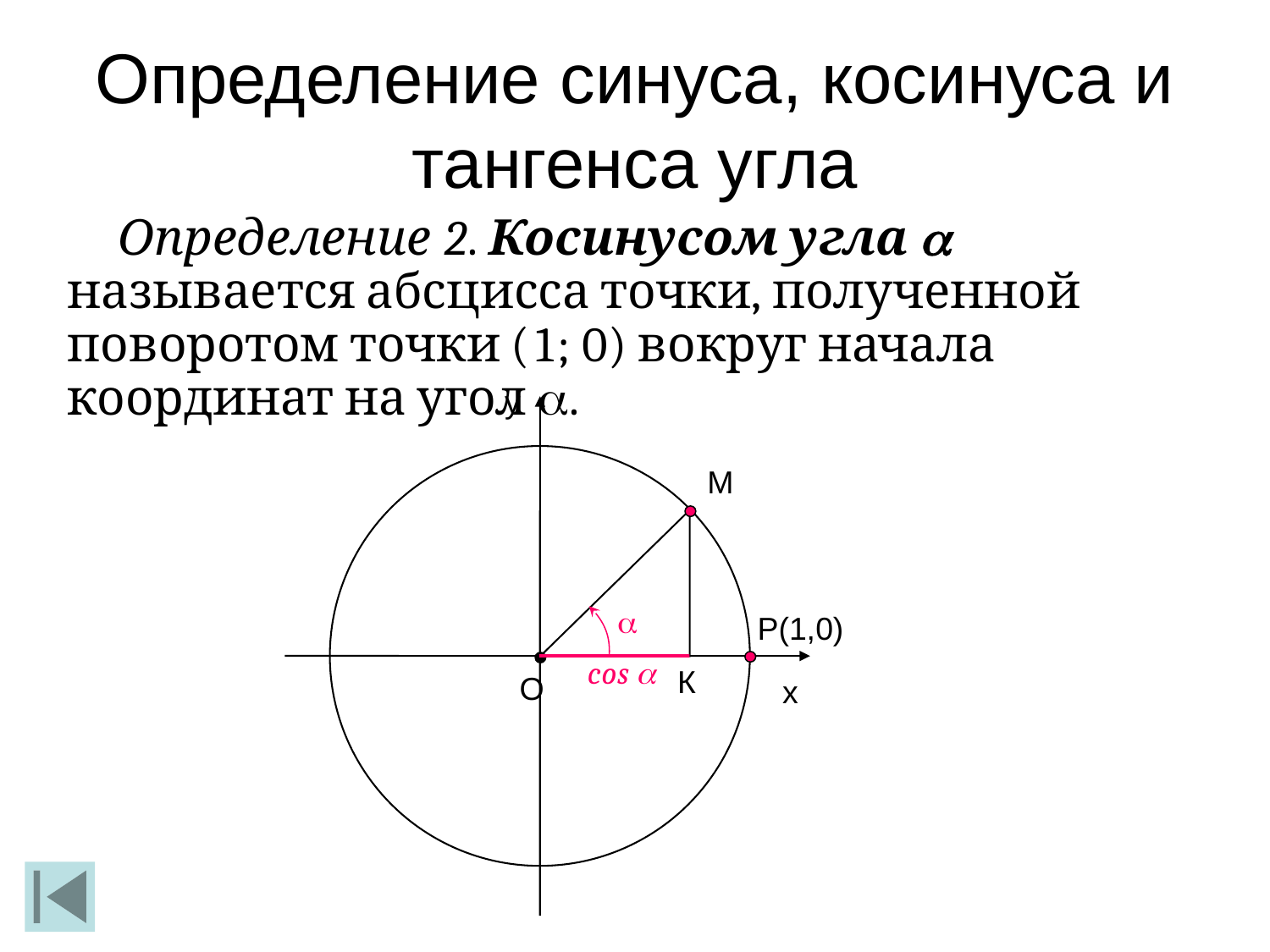

Определение синуса, косинуса и тангенса угла
Определение 2. Косинусом угла α называется абсцисса точки, полученной поворотом точки (1; 0) вокруг начала координат на угол α.
y

M

α
Р(1,0)

cos α

О

К
х